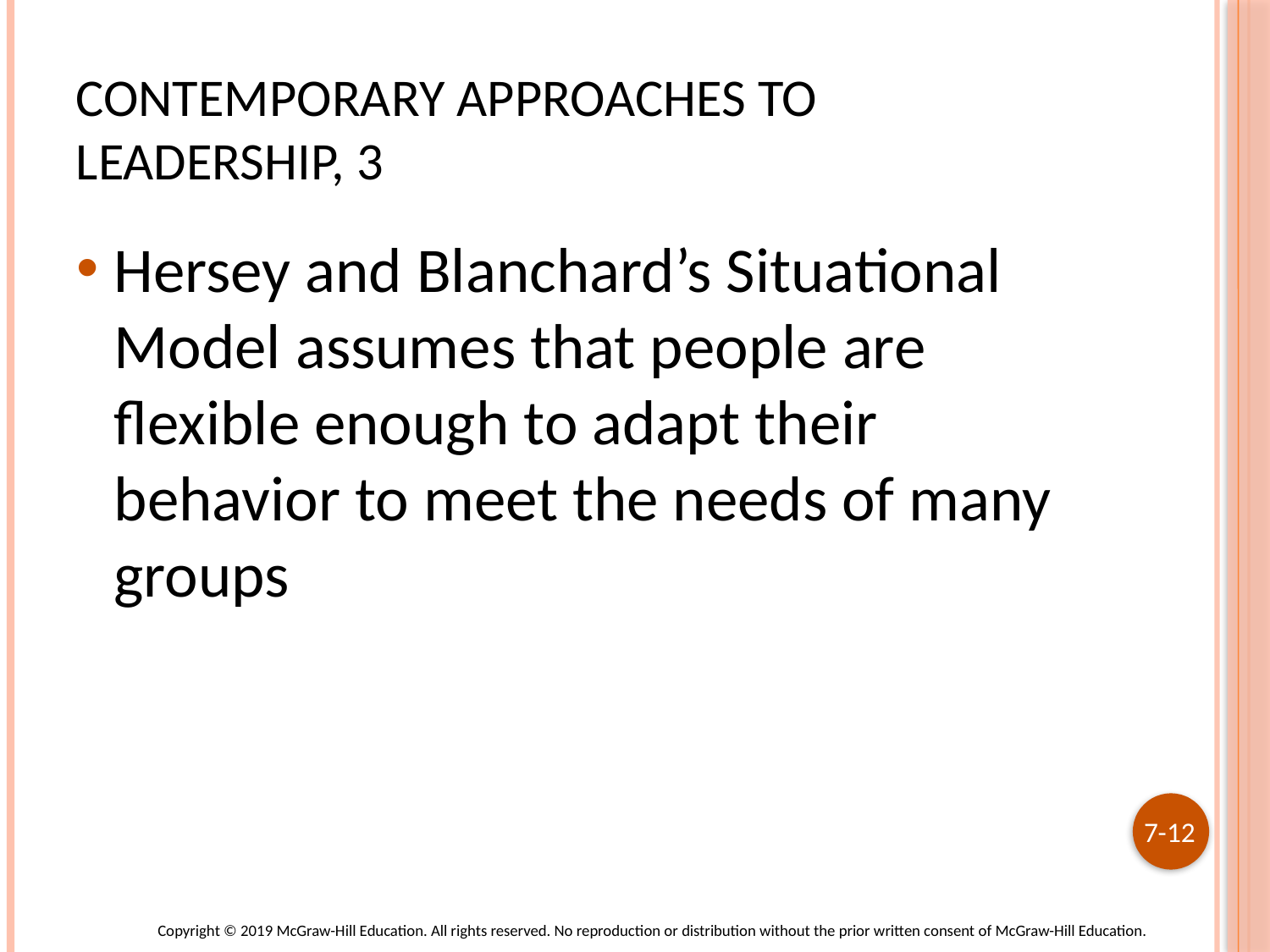

# Contemporary Approaches to Leadership, 3
Hersey and Blanchard’s Situational Model assumes that people are flexible enough to adapt their behavior to meet the needs of many groups